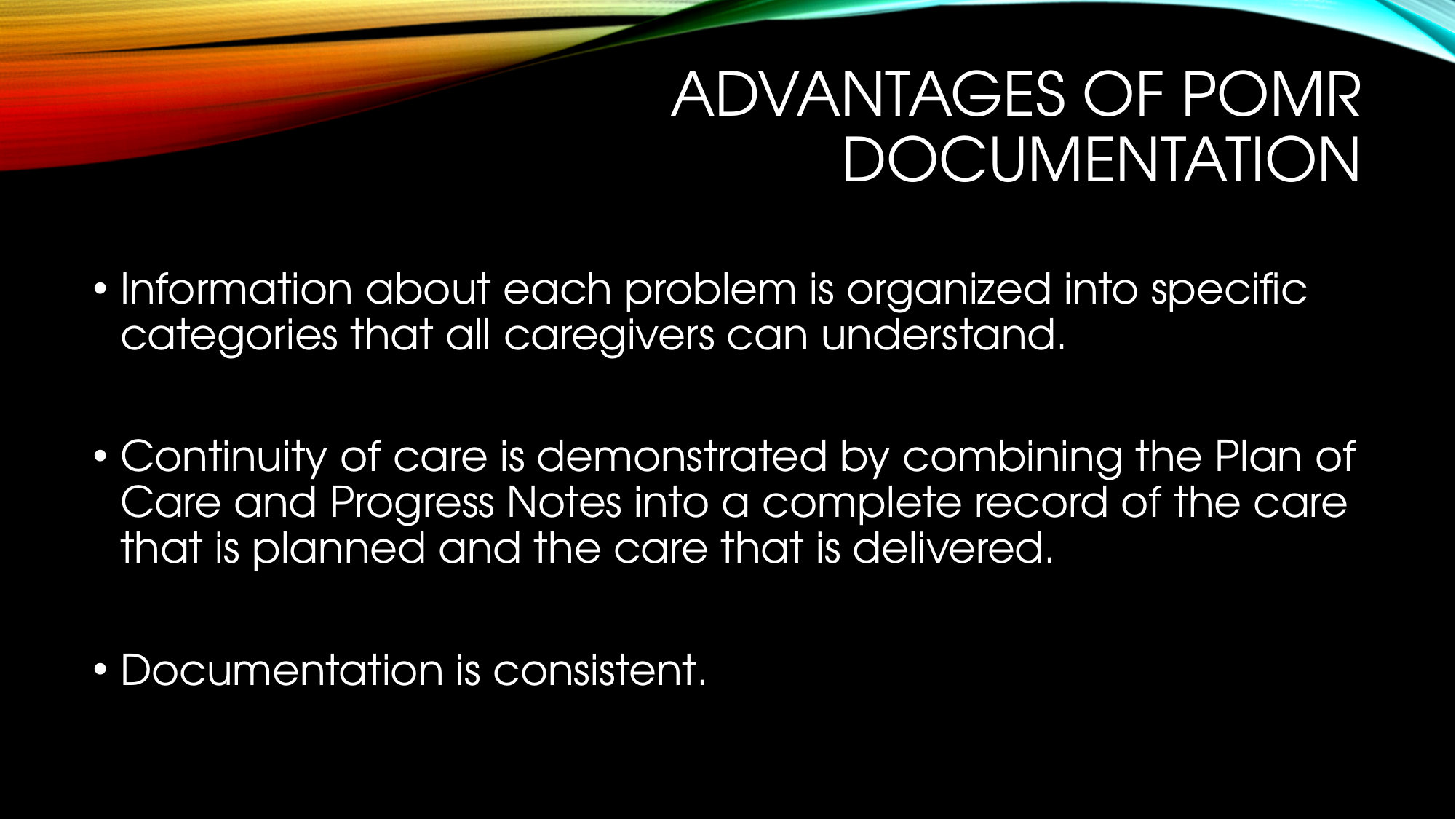

# ADVANTAGES OF POMR DOCUMENTATION
Information about each problem is organized into specific categories that all caregivers can understand.

Continuity of care is demonstrated by combining the Plan of Care and Progress Notes into a complete record of the care that is planned and the care that is delivered.

Documentation is consistent.